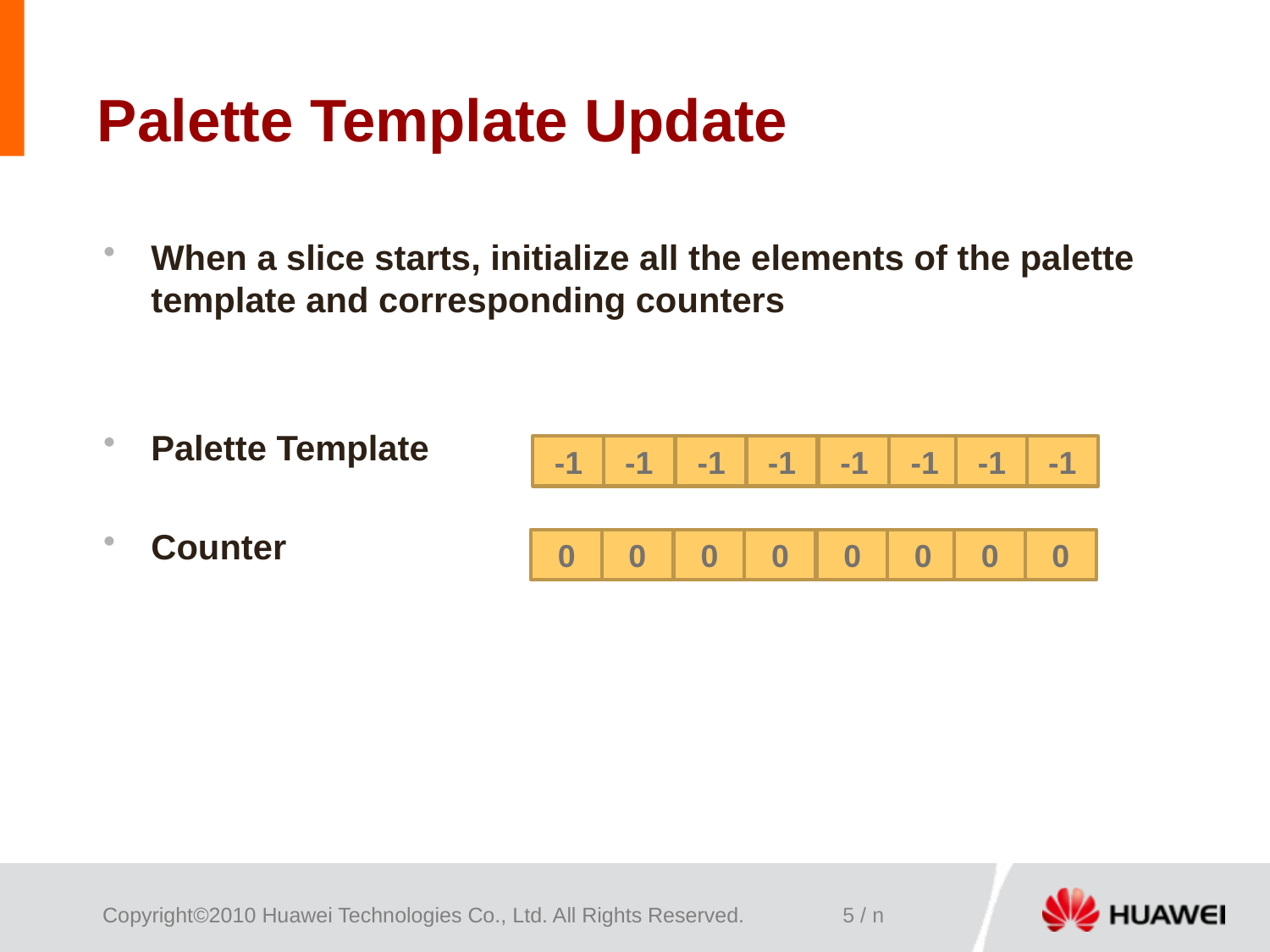

# Palette Template Update
When a slice starts, initialize all the elements of the palette template and corresponding counters

Palette Template

Counter
-1
-1
-1
-1
-1
-1
-1
-1
0
0
0
0
0
0
0
0